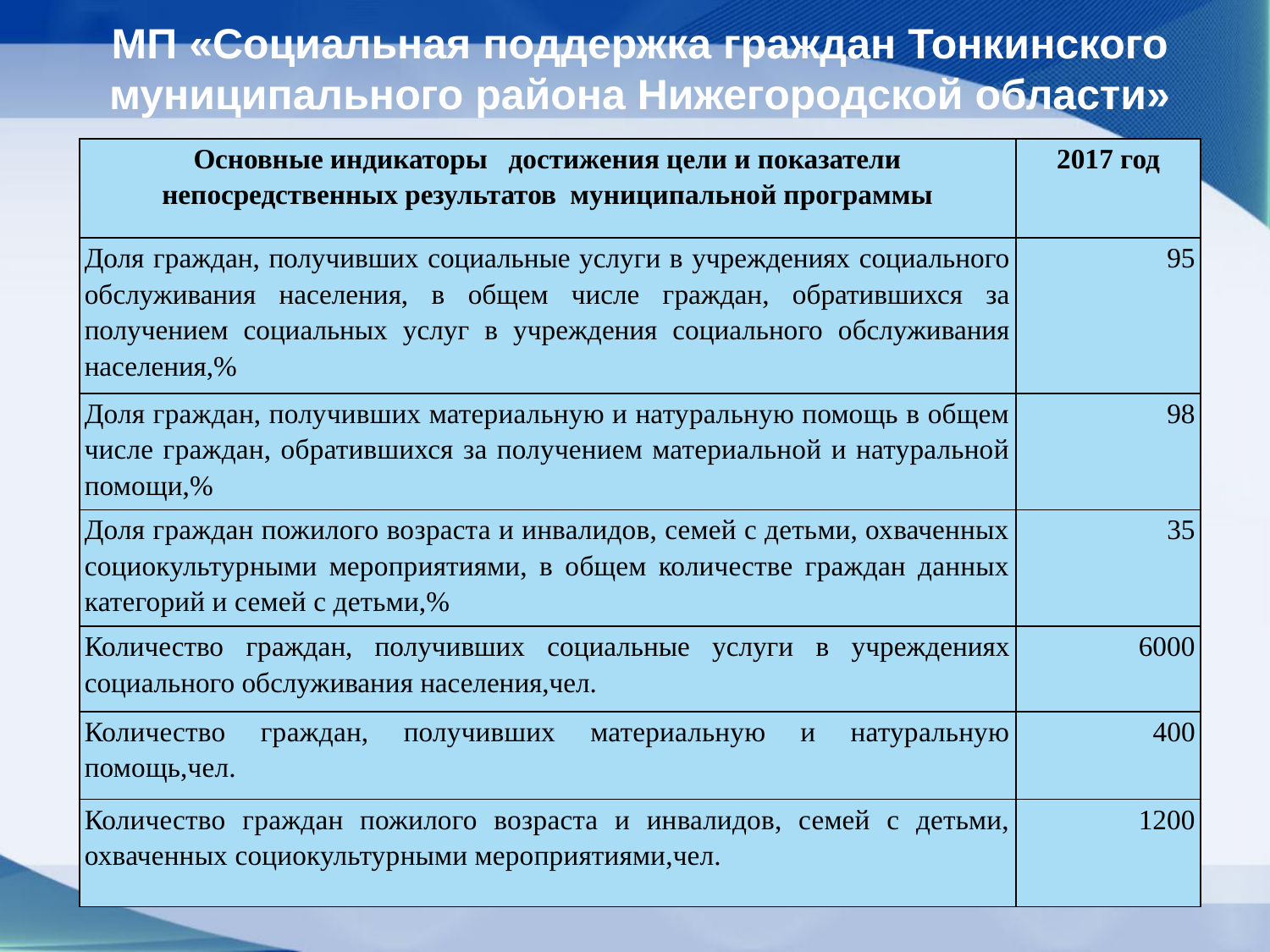

МП «Социальная поддержка граждан Тонкинского муниципального района Нижегородской области»
| Основные индикаторы достижения цели и показатели непосредственных результатов муниципальной программы | 2017 год |
| --- | --- |
| Доля граждан, получивших социальные услуги в учреждениях социального обслуживания населения, в общем числе граждан, обратившихся за получением социальных услуг в учреждения социального обслуживания населения,% | 95 |
| Доля граждан, получивших материальную и натуральную помощь в общем числе граждан, обратившихся за получением материальной и натуральной помощи,% | 98 |
| Доля граждан пожилого возраста и инвалидов, семей с детьми, охваченных социокультурными мероприятиями, в общем количестве граждан данных категорий и семей с детьми,% | 35 |
| Количество граждан, получивших социальные услуги в учреждениях социального обслуживания населения,чел. | 6000 |
| Количество граждан, получивших материальную и натуральную помощь,чел. | 400 |
| Количество граждан пожилого возраста и инвалидов, семей с детьми, охваченных социокультурными мероприятиями,чел. | 1200 |